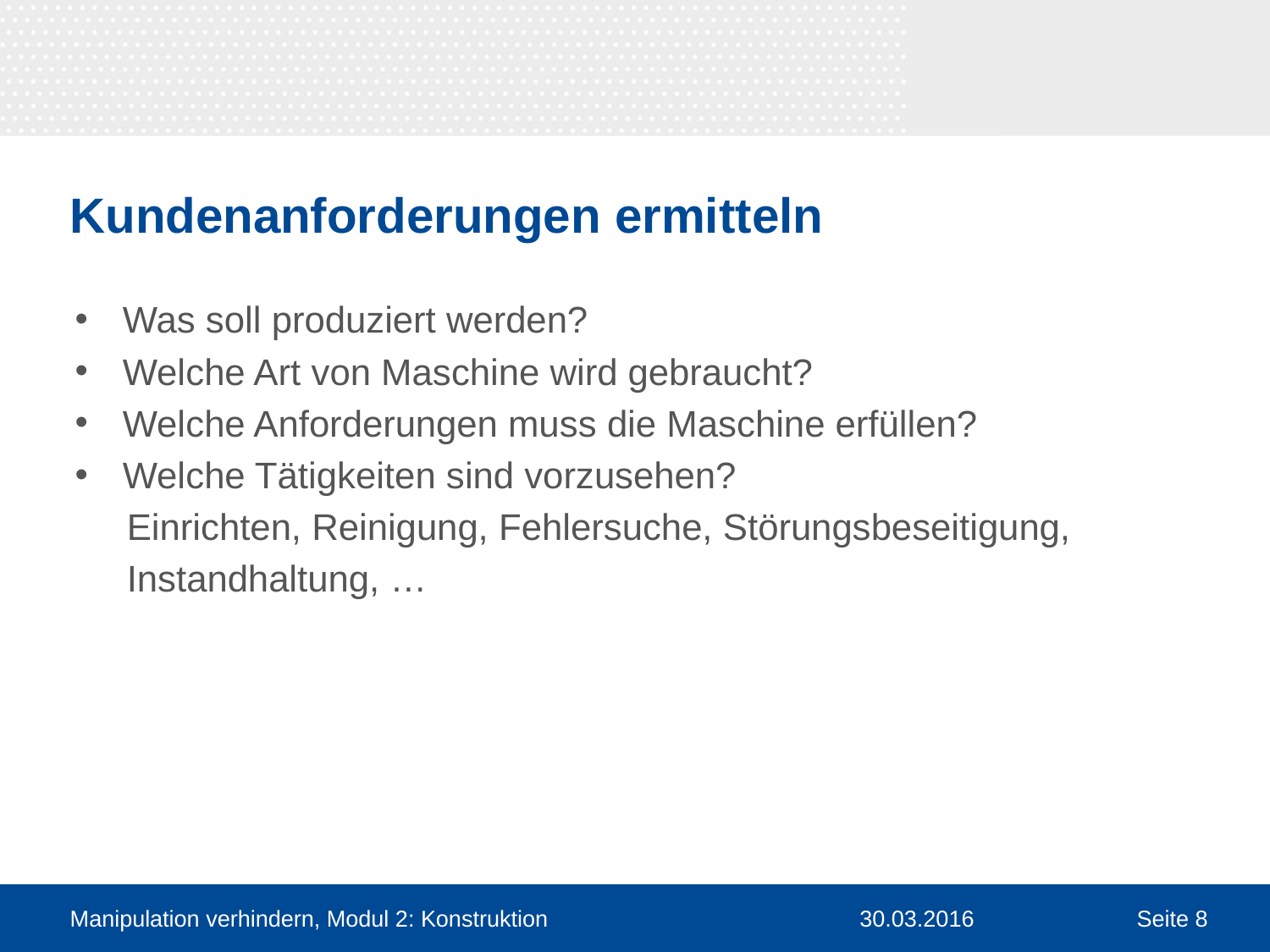

# Kundenanforderungen ermitteln
Was soll produziert werden?
Welche Art von Maschine wird gebraucht?
Welche Anforderungen muss die Maschine erfüllen?
Welche Tätigkeiten sind vorzusehen?
     Einrichten, Reinigung, Fehlersuche, Störungsbeseitigung,
     Instandhaltung, …
Manipulation verhindern, Modul 2: Konstruktion
30.03.2016
Seite 8